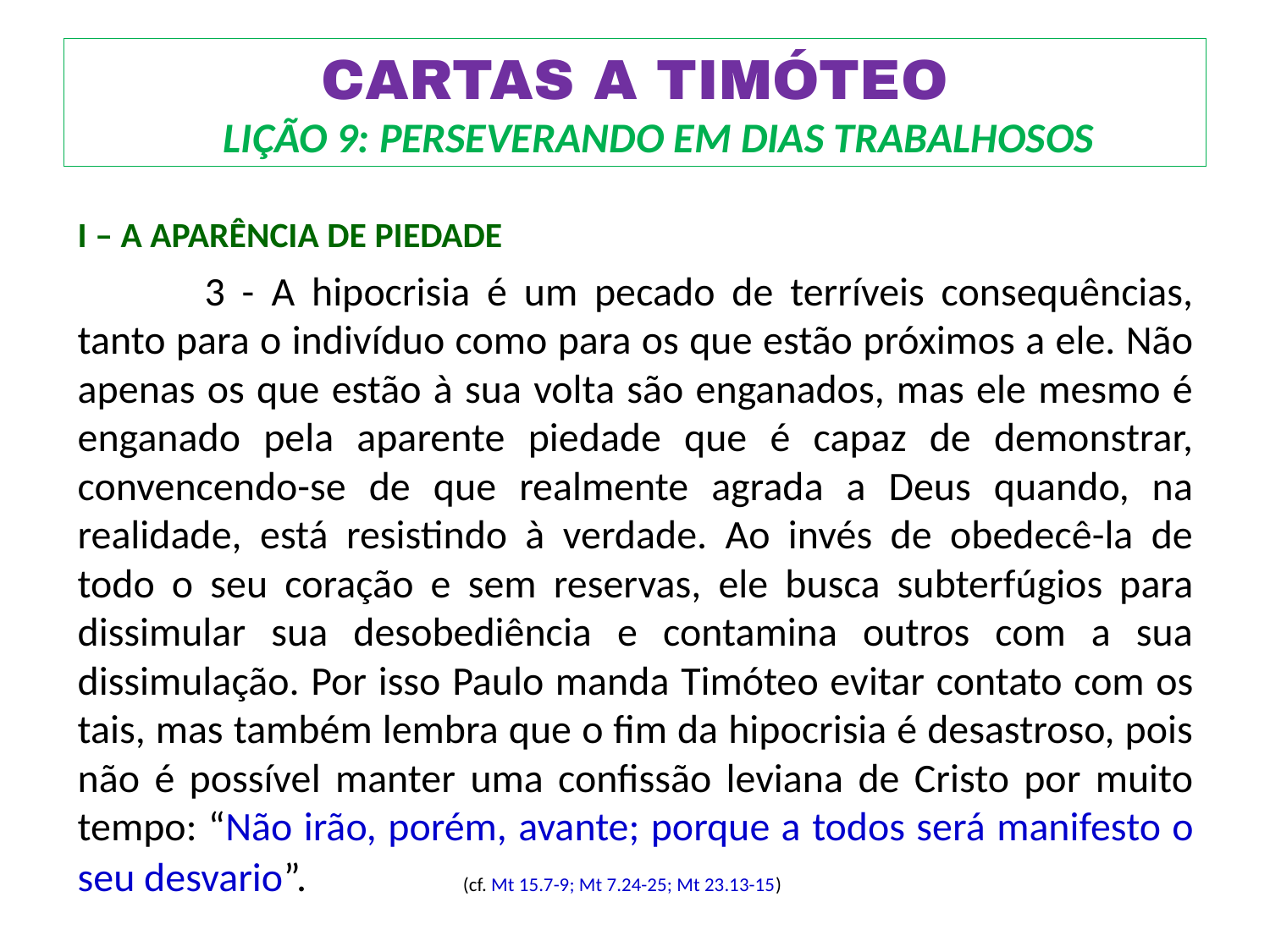

# CARTAS A TIMÓTEO LIÇÃO 9: PERSEVERANDO EM DIAS TRABALHOSOS
I – A APARÊNCIA DE PIEDADE
	3 - A hipocrisia é um pecado de terríveis consequências, tanto para o indivíduo como para os que estão próximos a ele. Não apenas os que estão à sua volta são enganados, mas ele mesmo é enganado pela aparente piedade que é capaz de demonstrar, convencendo-se de que realmente agrada a Deus quando, na realidade, está resistindo à verdade. Ao invés de obedecê-la de todo o seu coração e sem reservas, ele busca subterfúgios para dissimular sua desobediência e contamina outros com a sua dissimulação. Por isso Paulo manda Timóteo evitar contato com os tais, mas também lembra que o fim da hipocrisia é desastroso, pois não é possível manter uma confissão leviana de Cristo por muito tempo: “Não irão, porém, avante; porque a todos será manifesto o seu desvario”.		 (cf. Mt 15.7-9; Mt 7.24-25; Mt 23.13-15)